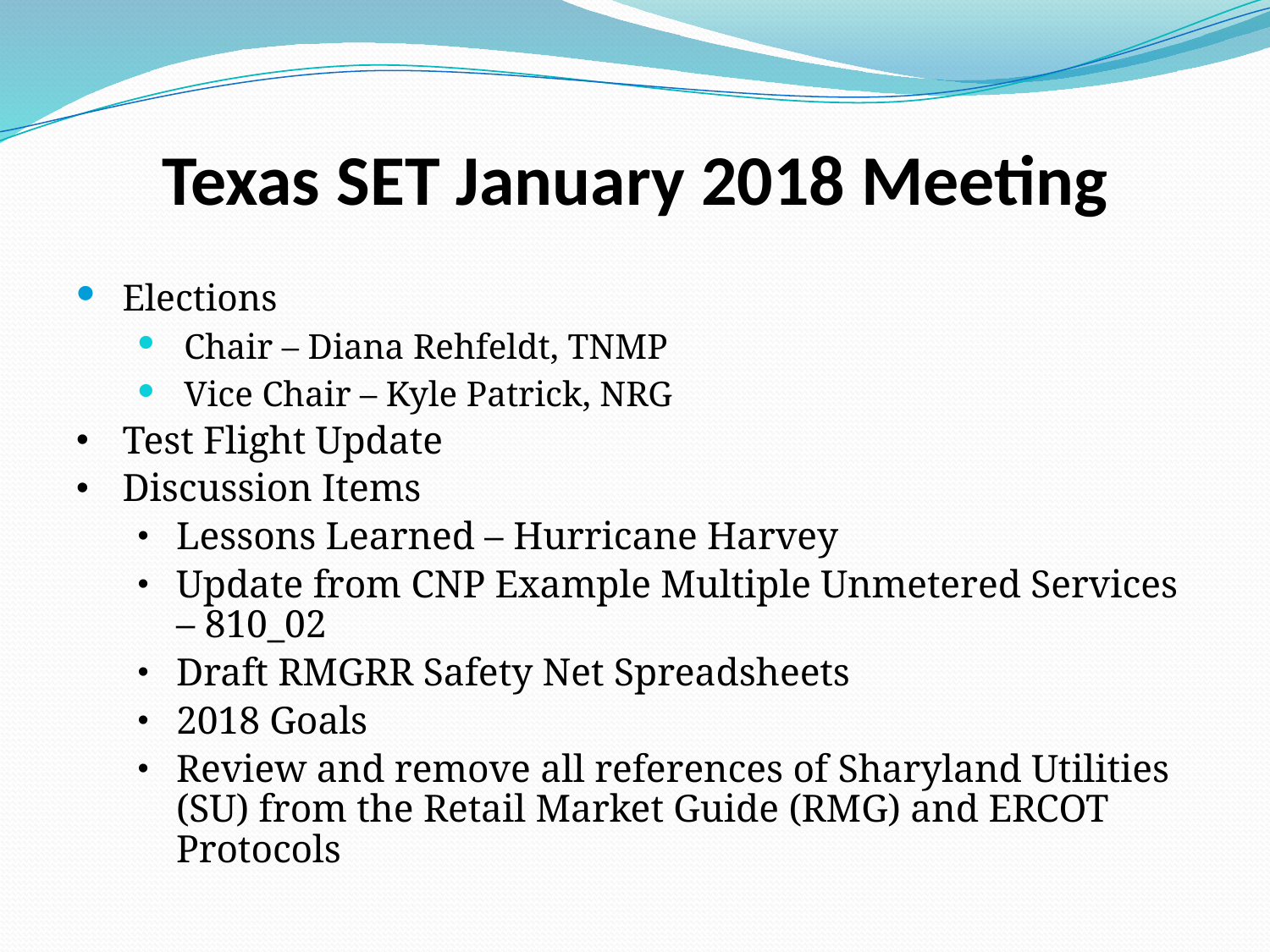

# Texas SET January 2018 Meeting
Elections
Chair – Diana Rehfeldt, TNMP
Vice Chair – Kyle Patrick, NRG
Test Flight Update
Discussion Items
Lessons Learned – Hurricane Harvey
Update from CNP Example Multiple Unmetered Services – 810_02
Draft RMGRR Safety Net Spreadsheets
2018 Goals
Review and remove all references of Sharyland Utilities (SU) from the Retail Market Guide (RMG) and ERCOT Protocols